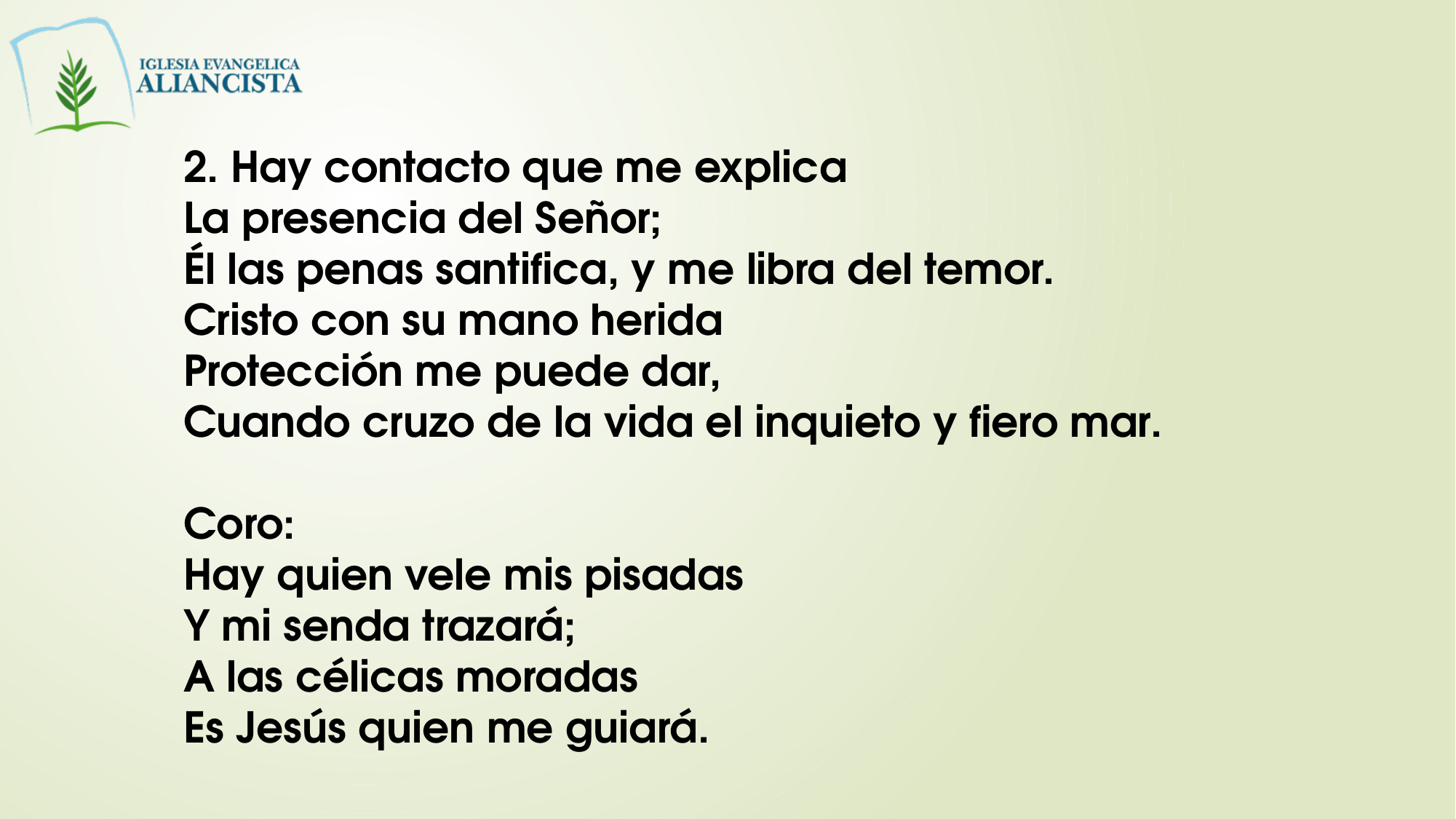

2. Hay contacto que me explica
La presencia del Señor;
Él las penas santifica, y me libra del temor.
Cristo con su mano herida
Protección me puede dar,
Cuando cruzo de la vida el inquieto y fiero mar.

Coro:
Hay quien vele mis pisadas
Y mi senda trazará;
A las célicas moradas
Es Jesús quien me guiará.